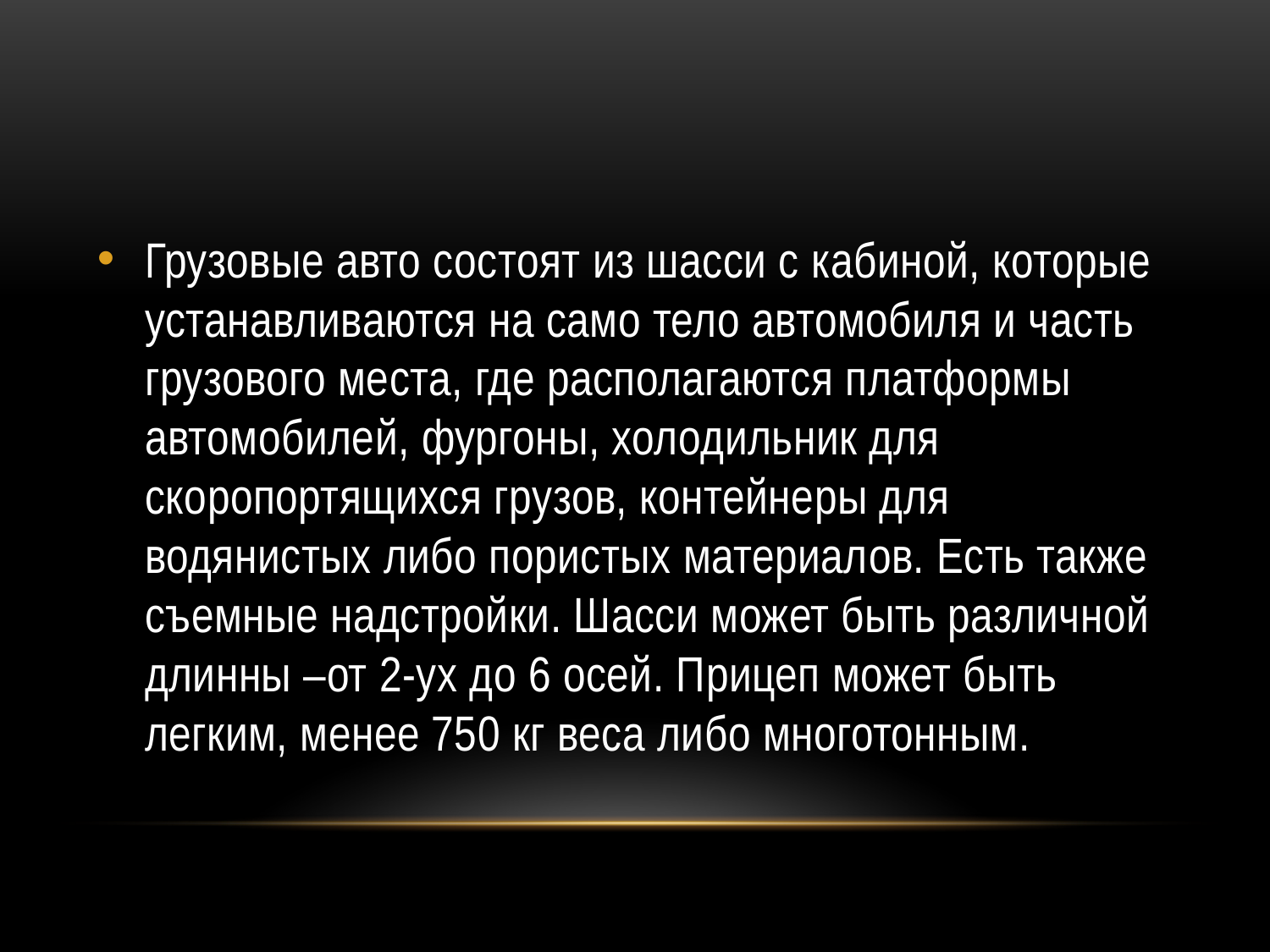

#
Грузовые авто состоят из шасси с кабиной, которые устанавливаются на само тело автомобиля и часть грузового места, где располагаются платформы автомобилей, фургоны, холодильник для скоропортящихся грузов, контейнеры для водянистых либо пористых материалов. Есть также съемные надстройки. Шасси может быть различной длинны –от 2-ух до 6 осей. Прицеп может быть легким, менее 750 кг веса либо многотонным.